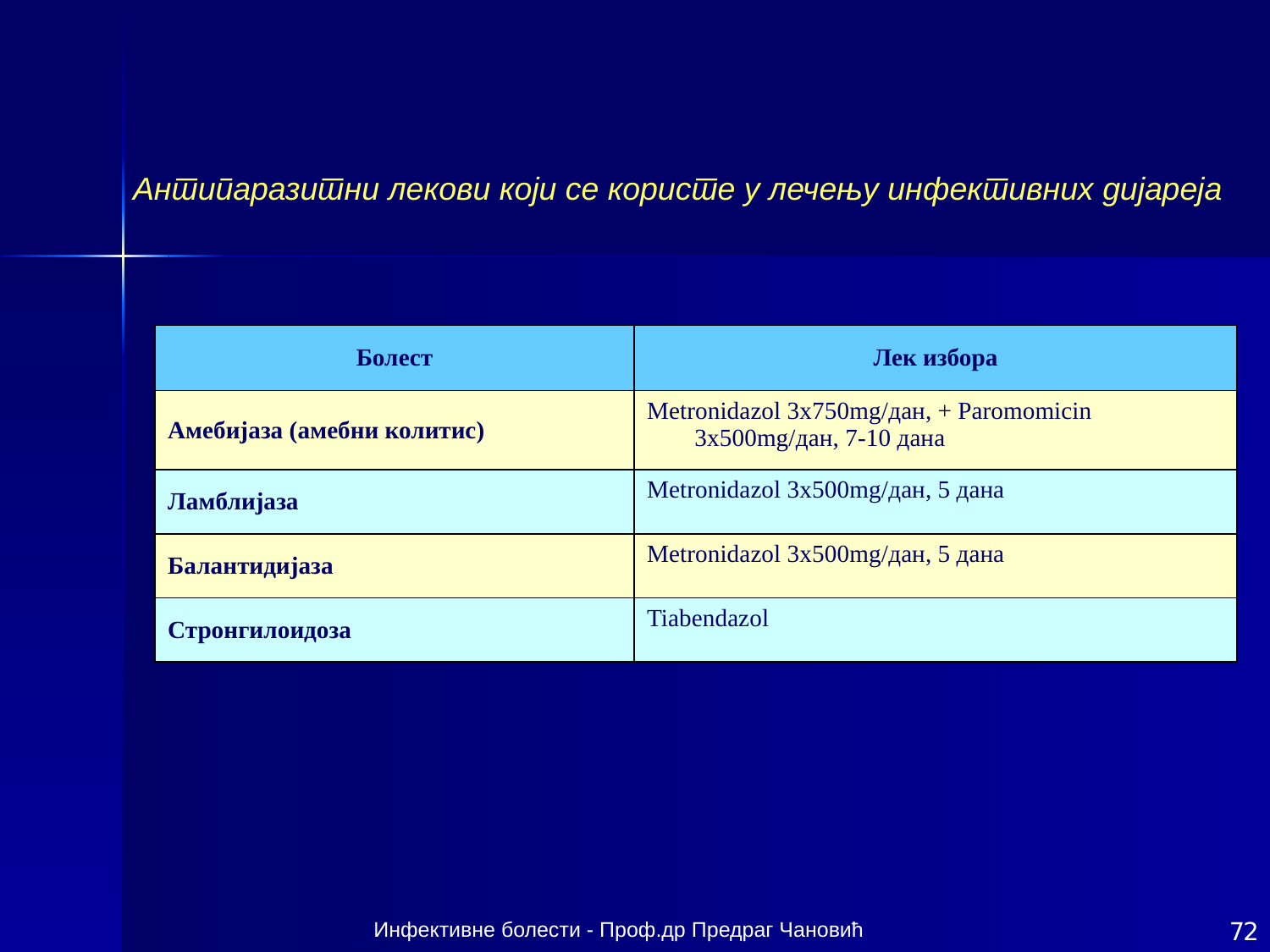

Антипаразитни лекови који се користе у лечењу инфективних дијареја
| Болест | Лек избора |
| --- | --- |
| Амебијаза (амебни колитис) | Metronidazol 3x750mg/дан, + Paromomicin 3x500mg/дан, 7-10 дана |
| Ламблијаза | Metronidazol 3x500mg/дан, 5 дана |
| Балантидијаза | Metronidazol 3x500mg/дан, 5 дана |
| Стронгилоидоза | Tiabendazol |
Инфективне болести - Проф.др Предраг Чановић
72